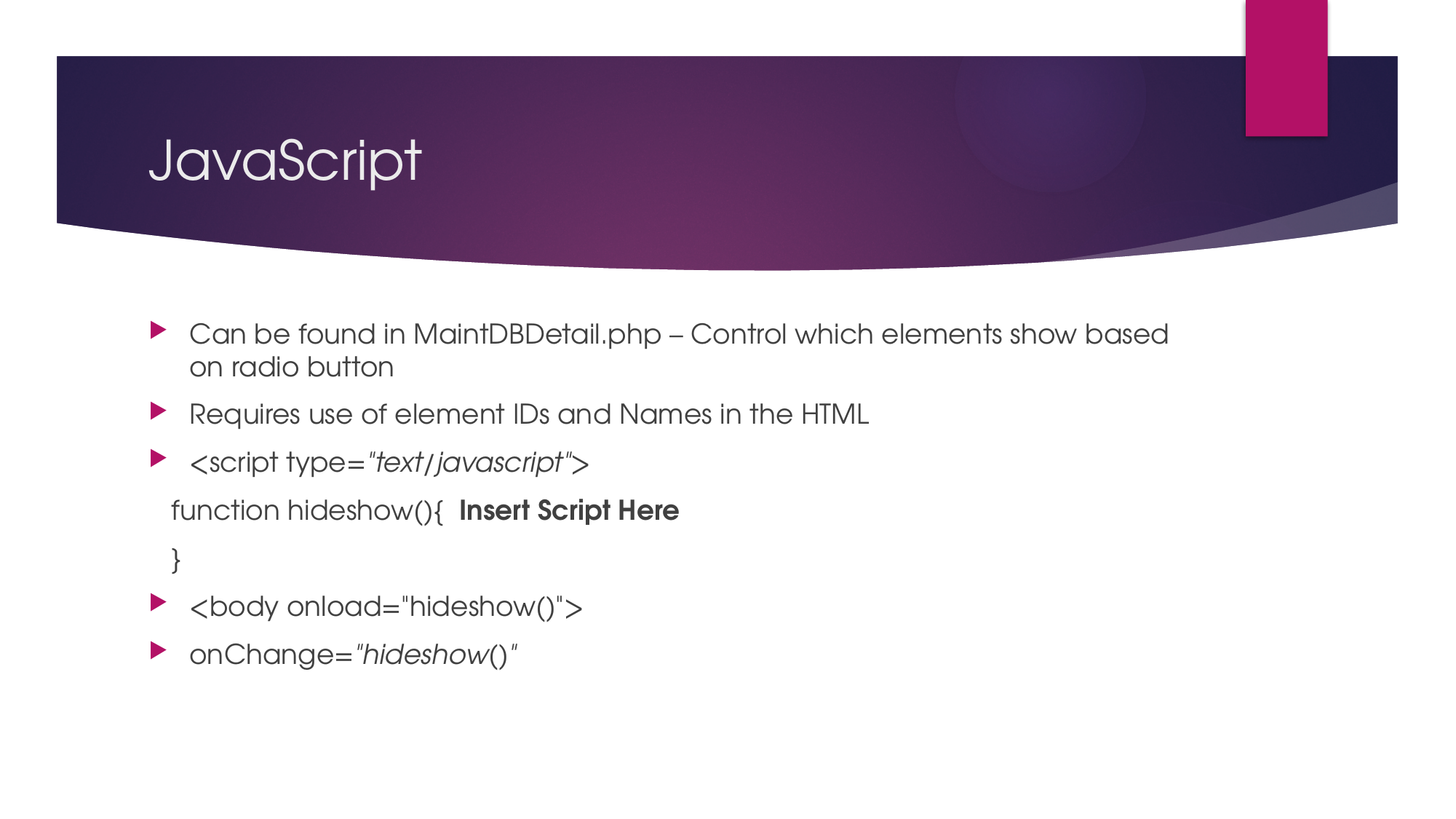

# JavaScript
Can be found in MaintDBDetail.php – Control which elements show based on radio button
Requires use of element IDs and Names in the HTML
<script type="text/javascript">
   function hideshow(){  Insert Script Here
   }
<body onload="hideshow()">
onChange="hideshow()"